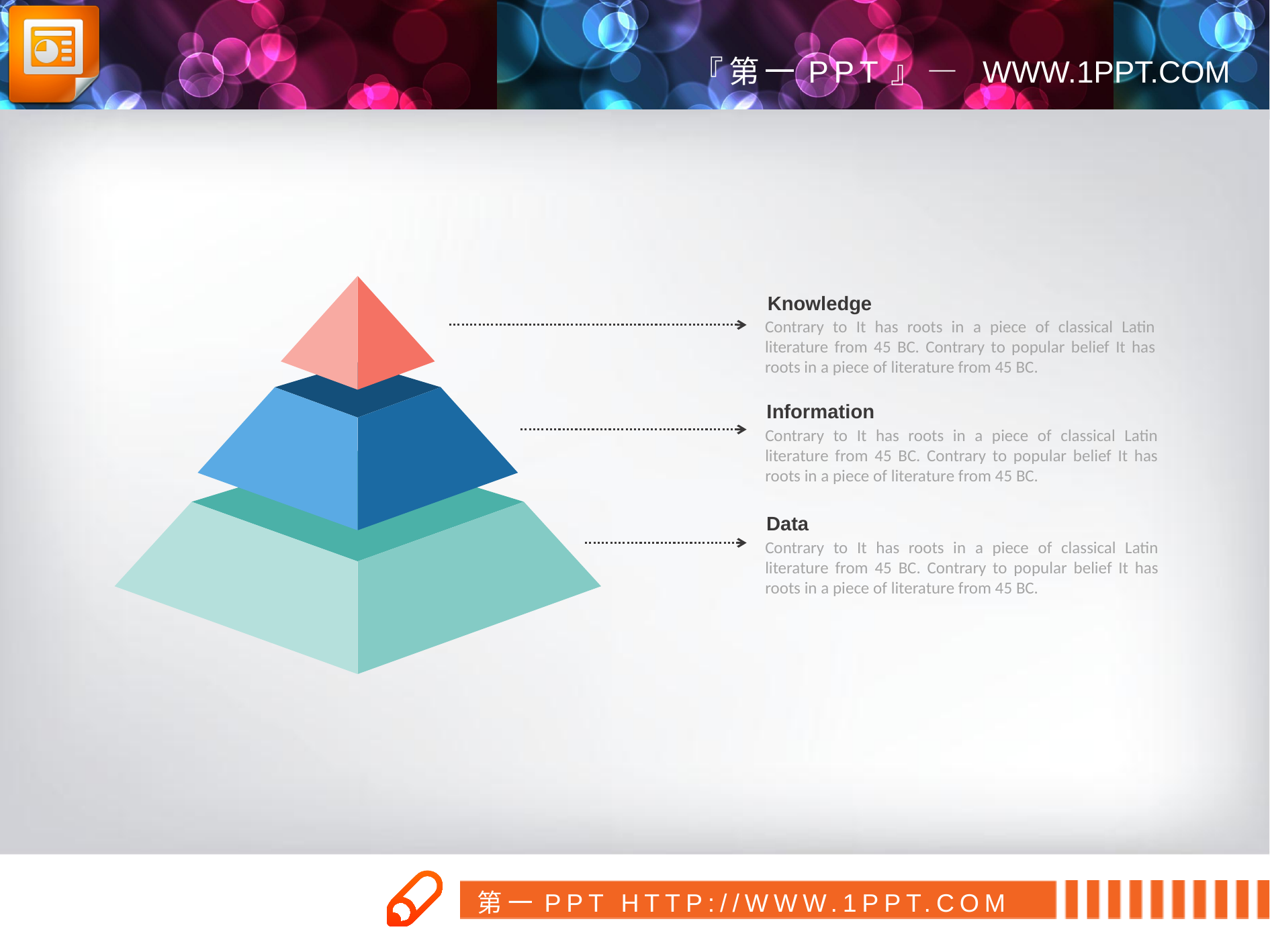

Knowledge
Contrary to It has roots in a piece of classical Latin literature from 45 BC. Contrary to popular belief It has roots in a piece of literature from 45 BC.

Information
Contrary to It has roots in a piece of classical Latin literature from 45 BC. Contrary to popular belief It has roots in a piece of literature from 45 BC.

Data
Contrary to It has roots in a piece of classical Latin literature from 45 BC. Contrary to popular belief It has roots in a piece of literature from 45 BC.